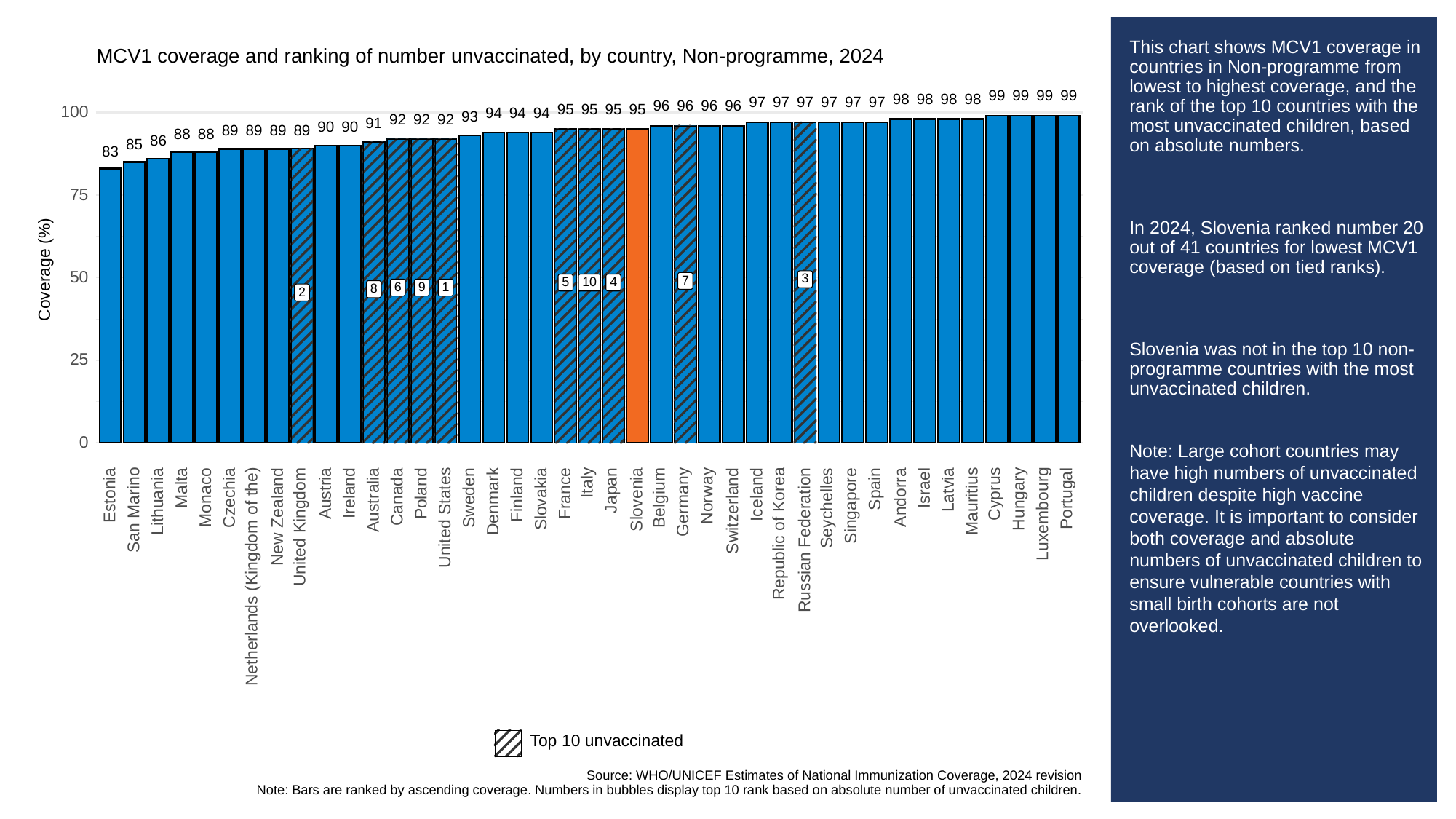

# This chart shows MCV1 coverage in countries in Non-programme from lowest to highest coverage, and the rank of the top 10 countries with the most unvaccinated children, based on absolute numbers.

In 2024, Slovenia ranked number 20 out of 41 countries for lowest MCV1 coverage (based on tied ranks).

Slovenia was not in the top 10 non-programme countries with the most unvaccinated children.

Note: Large cohort countries may have high numbers of unvaccinated children despite high vaccine coverage. It is important to consider both coverage and absolute numbers of unvaccinated children to ensure vulnerable countries with small birth cohorts are not overlooked.

MCV1 coverage and ranking of number unvaccinated, by country, Non-programme, 2024
99
99
99
99
98
98
98
98
97
97
97
97
97
97
96
96
96
96
95
95
95
95
100
94
94
94
93

92
92
92

91

90
90

89
89
89
89

88
88

86

85

83

75

Coverage (%)

50

3

7

10
5
4

6
9
1

8

2

25

0

Italy
Spain
Malta
Israel
Japan
Latvia
Cyprus
Ireland
Austria
France
Poland
Norway
Iceland
Finland
Estonia
Belgium
Canada
Portugal
Monaco
Andorra
Hungary
Czechia
Sweden
Slovakia
Slovenia
Australia
Germany
Denmark
Mauritius
Lithuania
Singapore
Seychelles
San Marino
Switzerland
Luxembourg
New Zealand
United States
United Kingdom
Republic of Korea
Russian Federation
Netherlands (Kingdom of the)

Top 10 unvaccinated

Source: WHO/UNICEF Estimates of National Immunization Coverage, 2024 revision
Note: Bars are ranked by ascending coverage. Numbers in bubbles display top 10 rank based on absolute number of unvaccinated children.